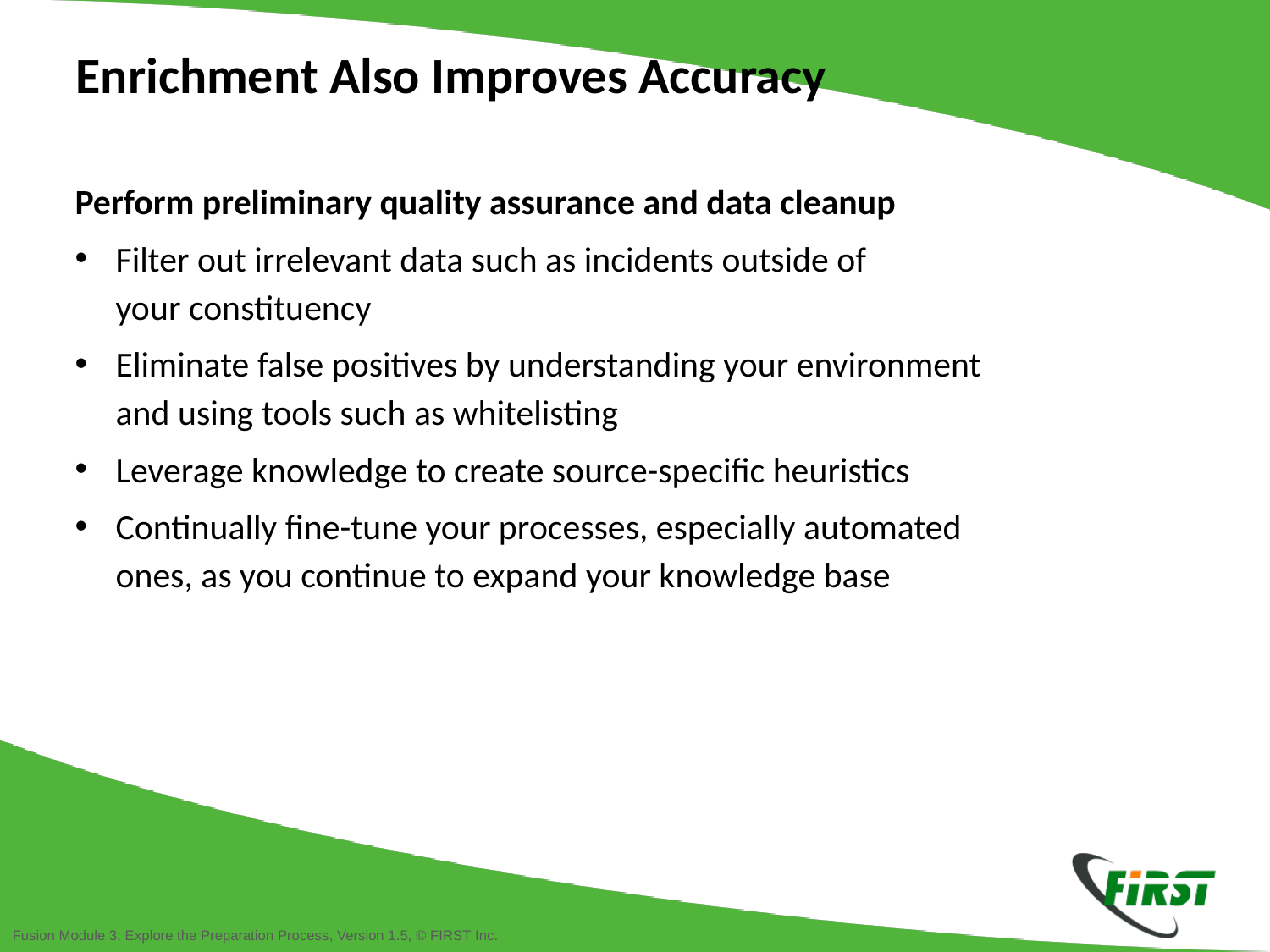

Enrichment Also Improves Accuracy
Perform preliminary quality assurance and data cleanup
Filter out irrelevant data such as incidents outside of
your constituency
Eliminate false positives by understanding your environment
and using tools such as whitelisting
Leverage knowledge to create source-specific heuristics
Continually fine-tune your processes, especially automated
ones, as you continue to expand your knowledge base